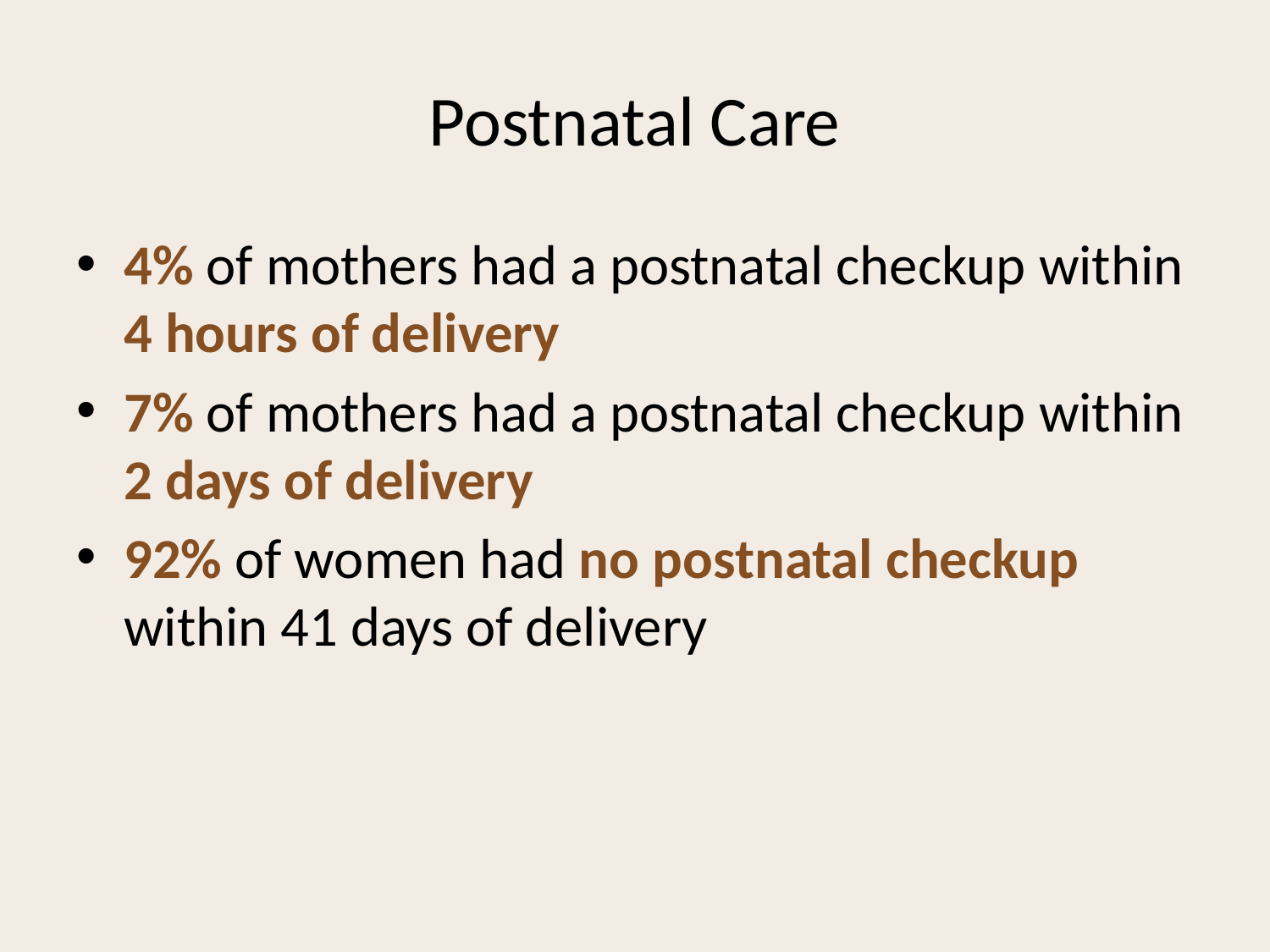

# Postnatal Care
4% of mothers had a postnatal checkup within 4 hours of delivery
7% of mothers had a postnatal checkup within 2 days of delivery
92% of women had no postnatal checkup within 41 days of delivery